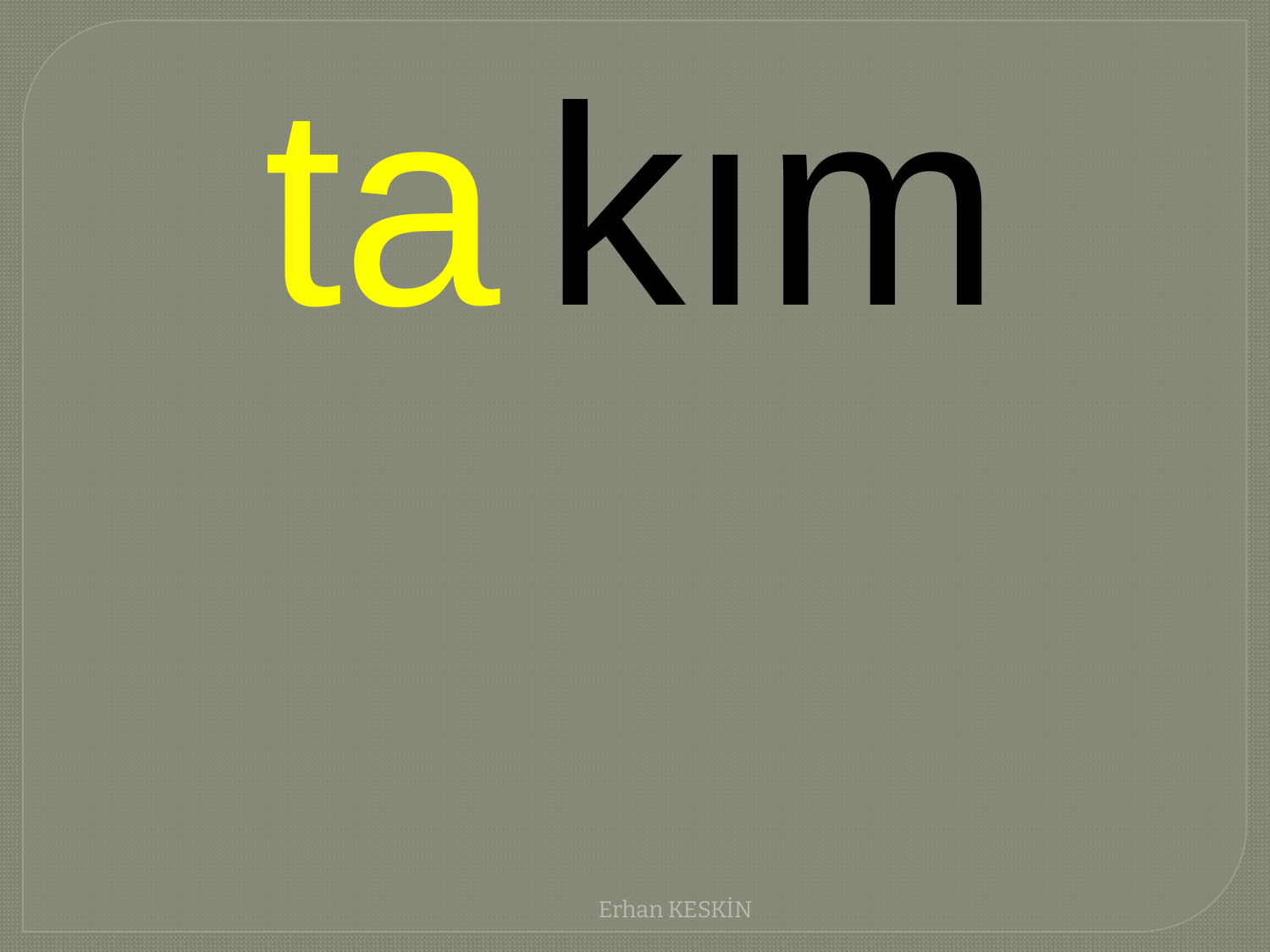

| ta |
| --- |
| kım |
| --- |
Erhan KESKİN